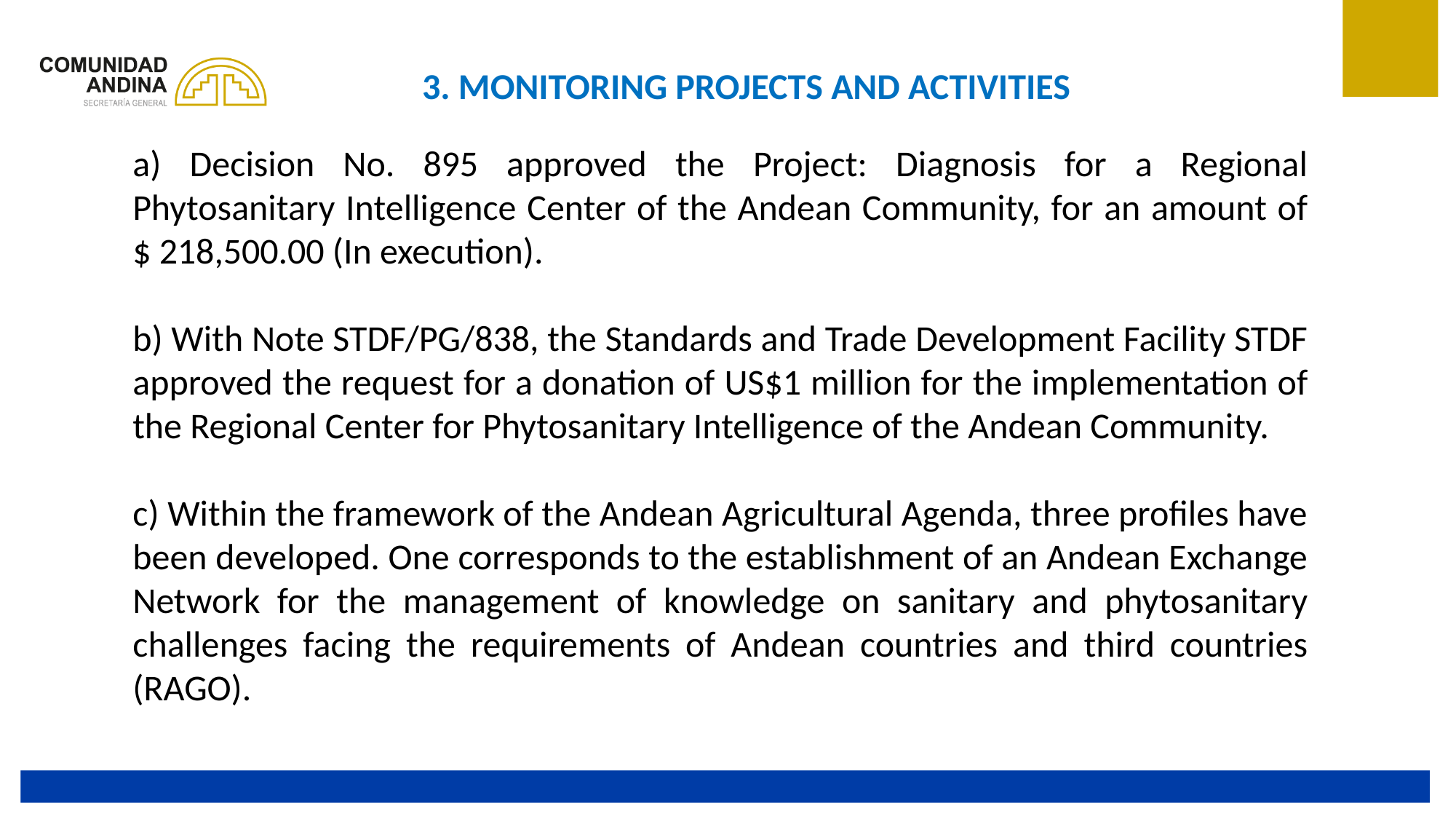

3. MONITORING PROJECTS AND ACTIVITIES
a) Decision No. 895 approved the Project: Diagnosis for a Regional Phytosanitary Intelligence Center of the Andean Community, for an amount of $ 218,500.00 (In execution).

b) With Note STDF/PG/838, the Standards and Trade Development Facility STDF approved the request for a donation of US$1 million for the implementation of the Regional Center for Phytosanitary Intelligence of the Andean Community.

c) Within the framework of the Andean Agricultural Agenda, three profiles have been developed. One corresponds to the establishment of an Andean Exchange Network for the management of knowledge on sanitary and phytosanitary challenges facing the requirements of Andean countries and third countries (RAGO).